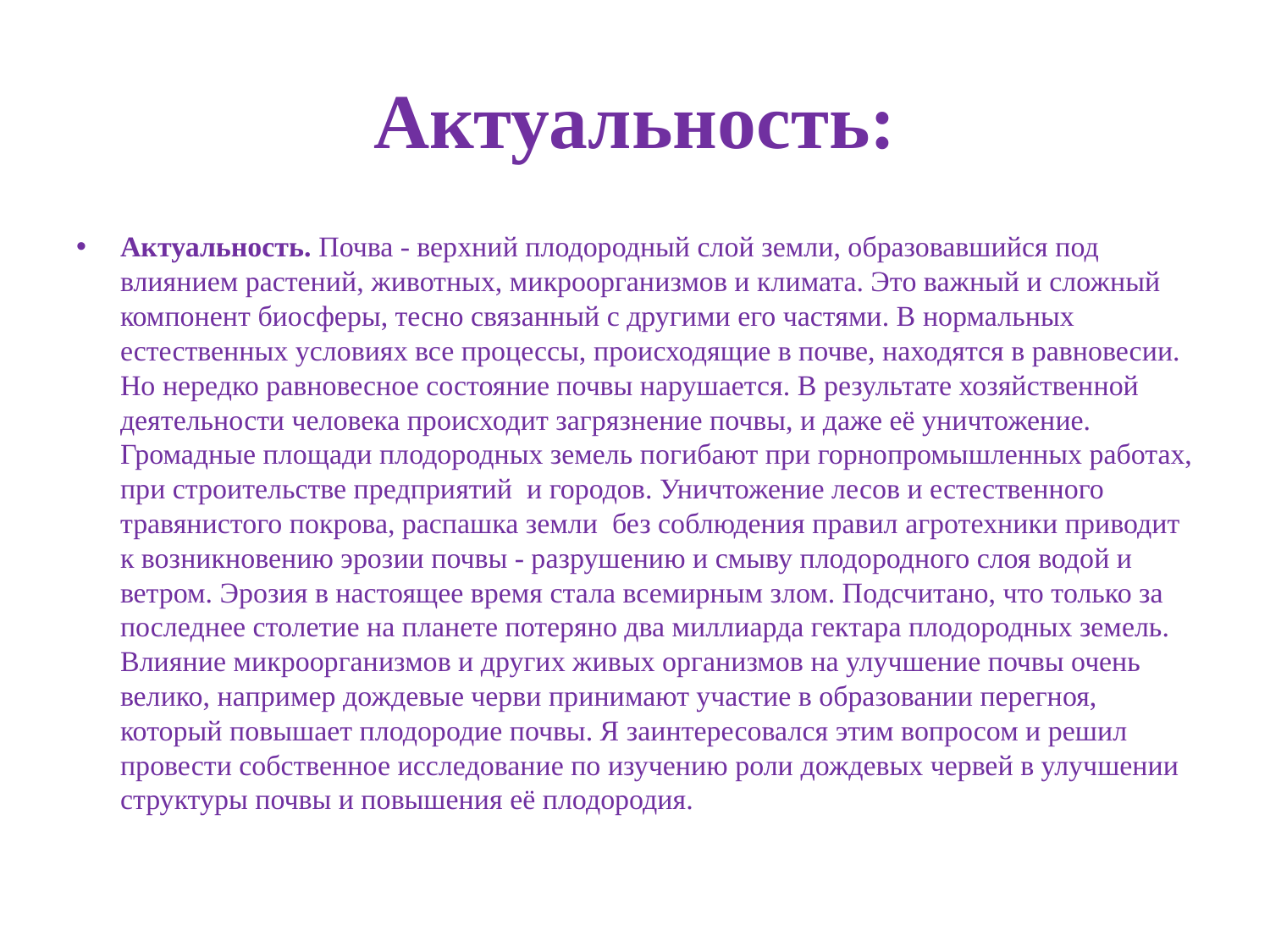

# Актуальность:
Актуальность. Почва - верхний плодородный слой земли, образовавшийся под влиянием растений, животных, микроорганизмов и климата. Это важный и сложный компонент биосферы, тесно связанный с другими его частями. В нормальных естественных условиях все процессы, происходящие в почве, находятся в равновесии. Но нередко равновесное состояние почвы нарушается. В результате хозяйственной деятельности человека происходит загрязнение почвы, и даже её уничтожение. Громадные площади плодородных земель погибают при горнопромышленных работах, при строительстве предприятий  и городов. Уничтожение лесов и естественного травянистого покрова, распашка земли  без соблюдения правил агротехники приводит  к возникновению эрозии почвы - разрушению и смыву плодородного слоя водой и ветром. Эрозия в настоящее время стала всемирным злом. Подсчитано, что только за последнее столетие на планете потеряно два миллиарда гектара плодородных земель. Влияние микроорганизмов и других живых организмов на улучшение почвы очень велико, например дождевые черви принимают участие в образовании перегноя, который повышает плодородие почвы. Я заинтересовался этим вопросом и решил провести собственное исследование по изучению роли дождевых червей в улучшении структуры почвы и повышения её плодородия.